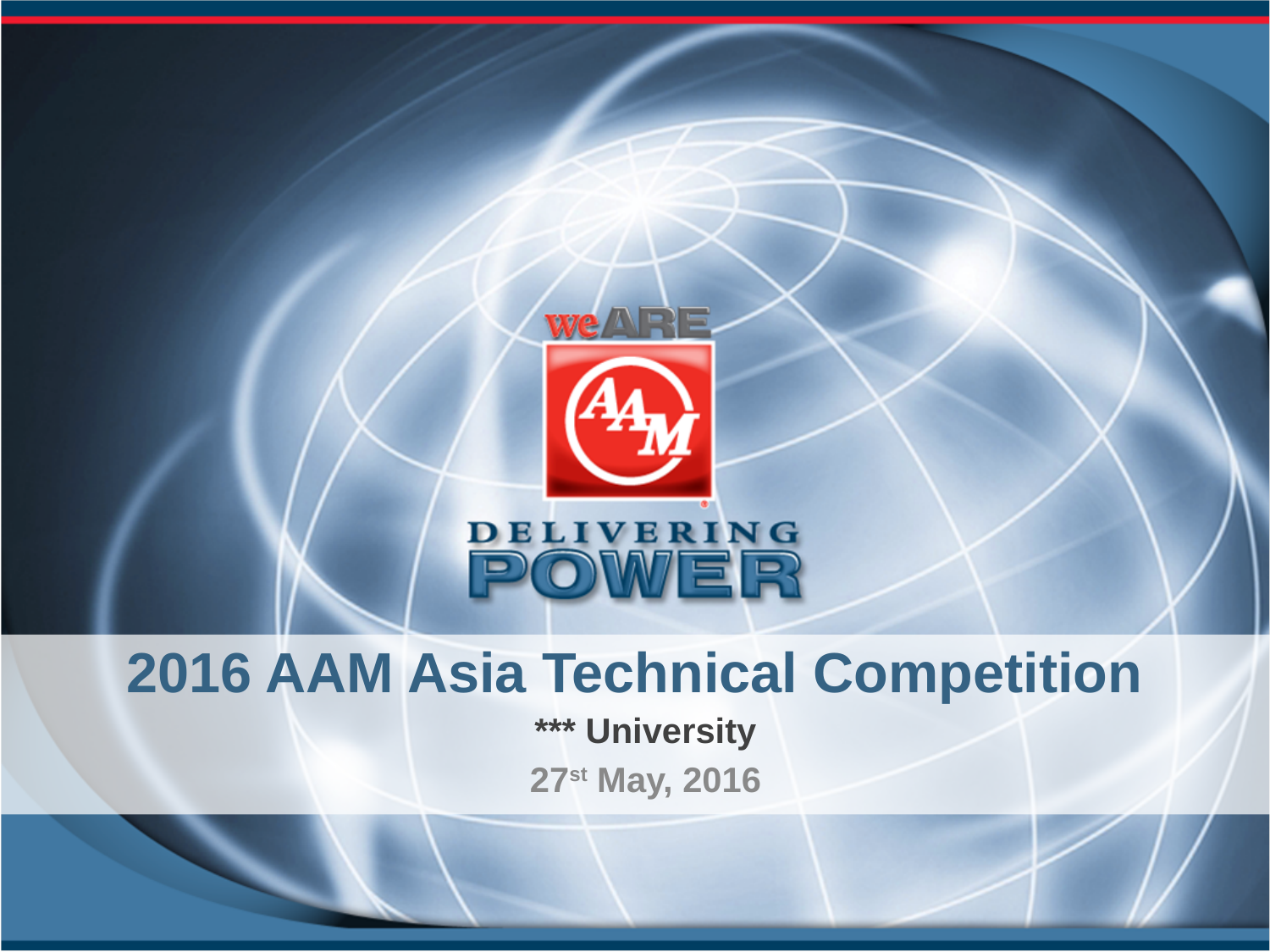

2016 AAM Asia Technical Competition
*** University
27st May, 2016